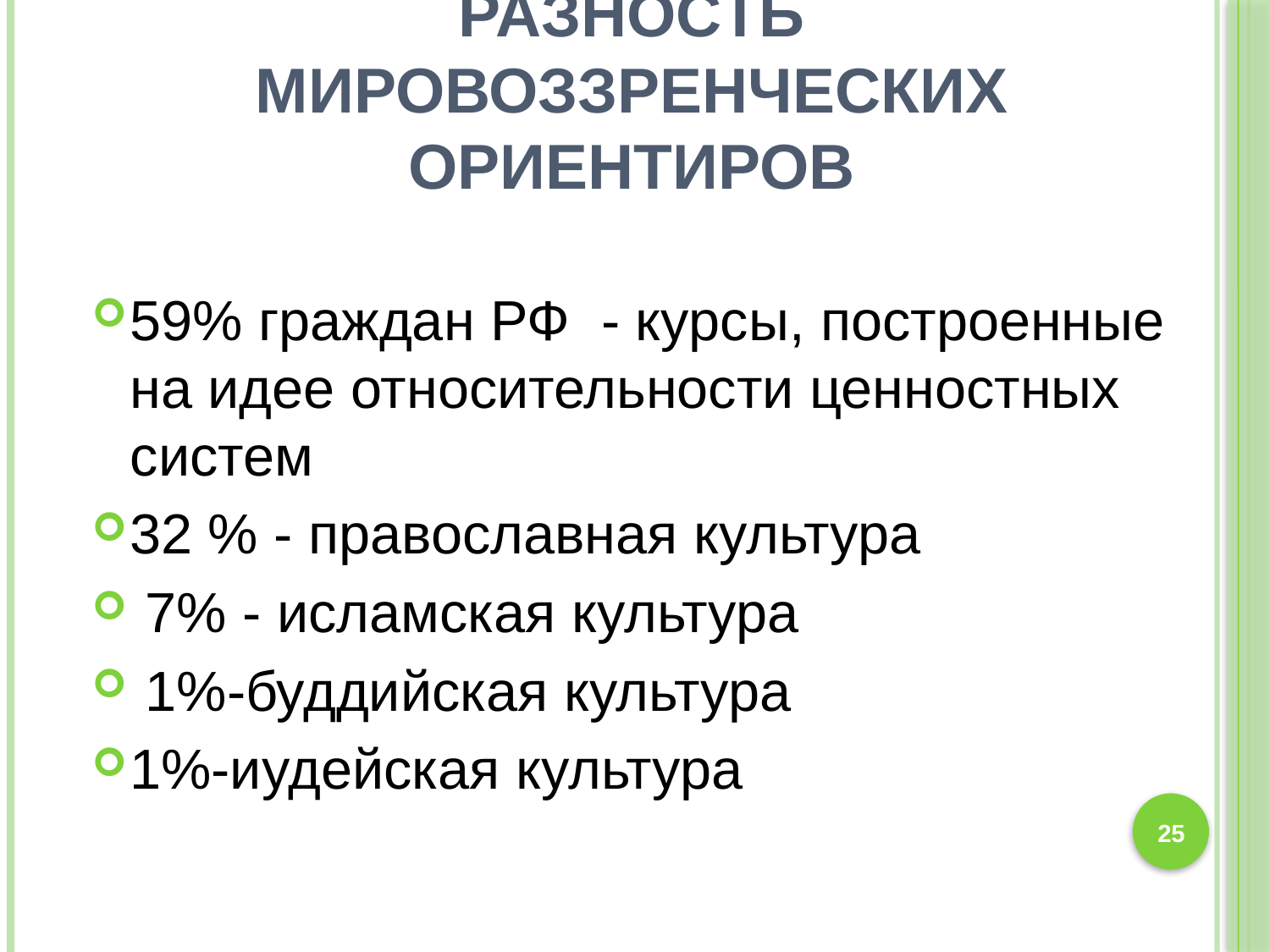

# Разность мировоззренческих ориентиров
59% граждан РФ  - курсы, построенные на идее относительности ценностных систем
32 % - православная культура
 7% - исламская культура
 1%-буддийская культура
1%-иудейская культура
25